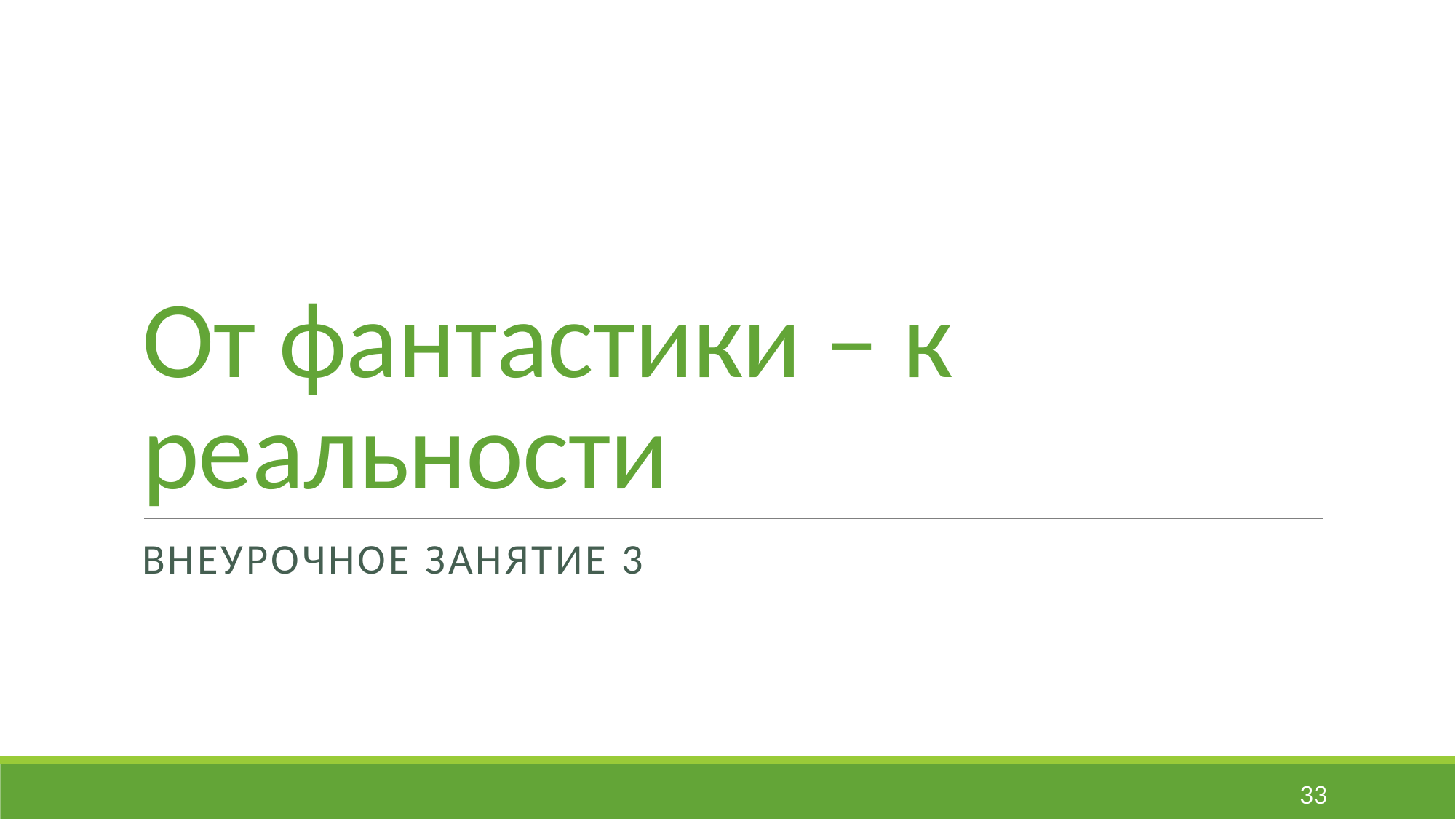

# От фантастики – к реальности

Внеурочное занятие 3

33